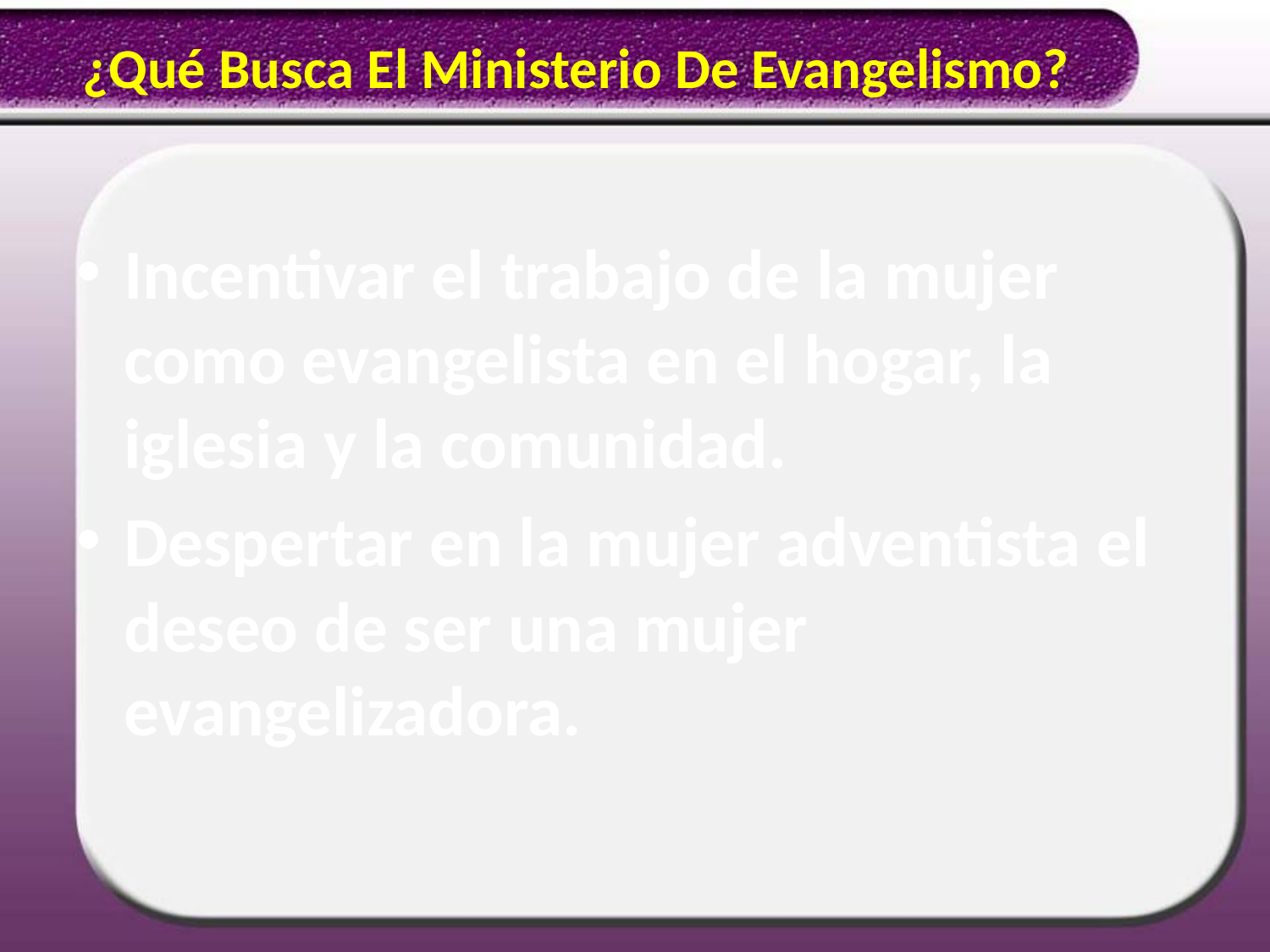

# ¿Qué Busca El Ministerio De Evangelismo?
Incentivar el trabajo de la mujer como evangelista en el hogar, la iglesia y la comunidad.
Despertar en la mujer adventista el deseo de ser una mujer evangelizadora.